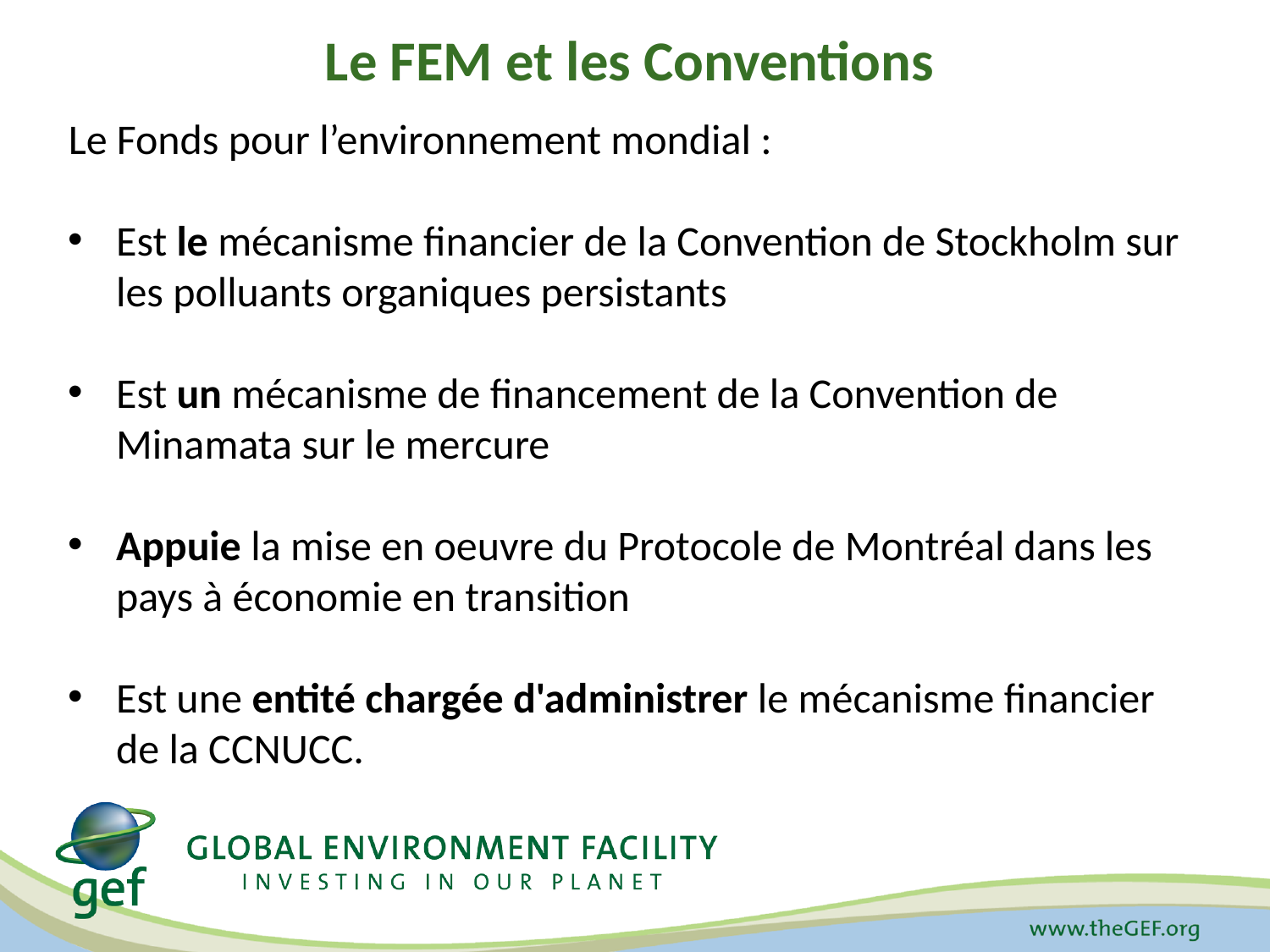

# Le FEM et les Conventions
Le Fonds pour l’environnement mondial :

Est le mécanisme financier de la Convention de Stockholm sur les polluants organiques persistants

Est un mécanisme de financement de la Convention de Minamata sur le mercure

Appuie la mise en oeuvre du Protocole de Montréal dans les pays à économie en transition
Est une entité chargée d'administrer le mécanisme financier de la CCNUCC.